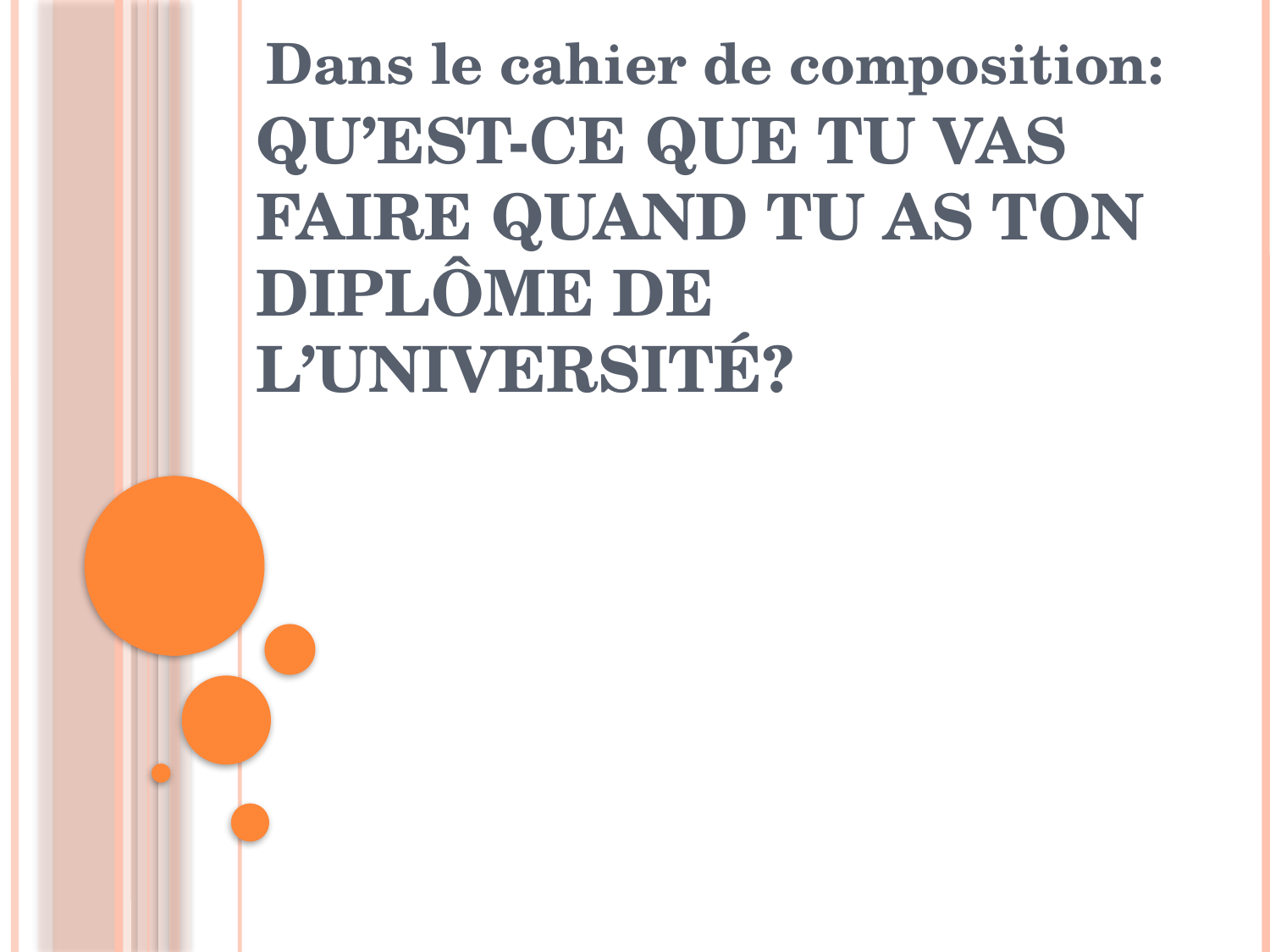

Dans le cahier de composition:
# Qu’est-ce que tu vas faire quand tu as ton diplôme de l’université?